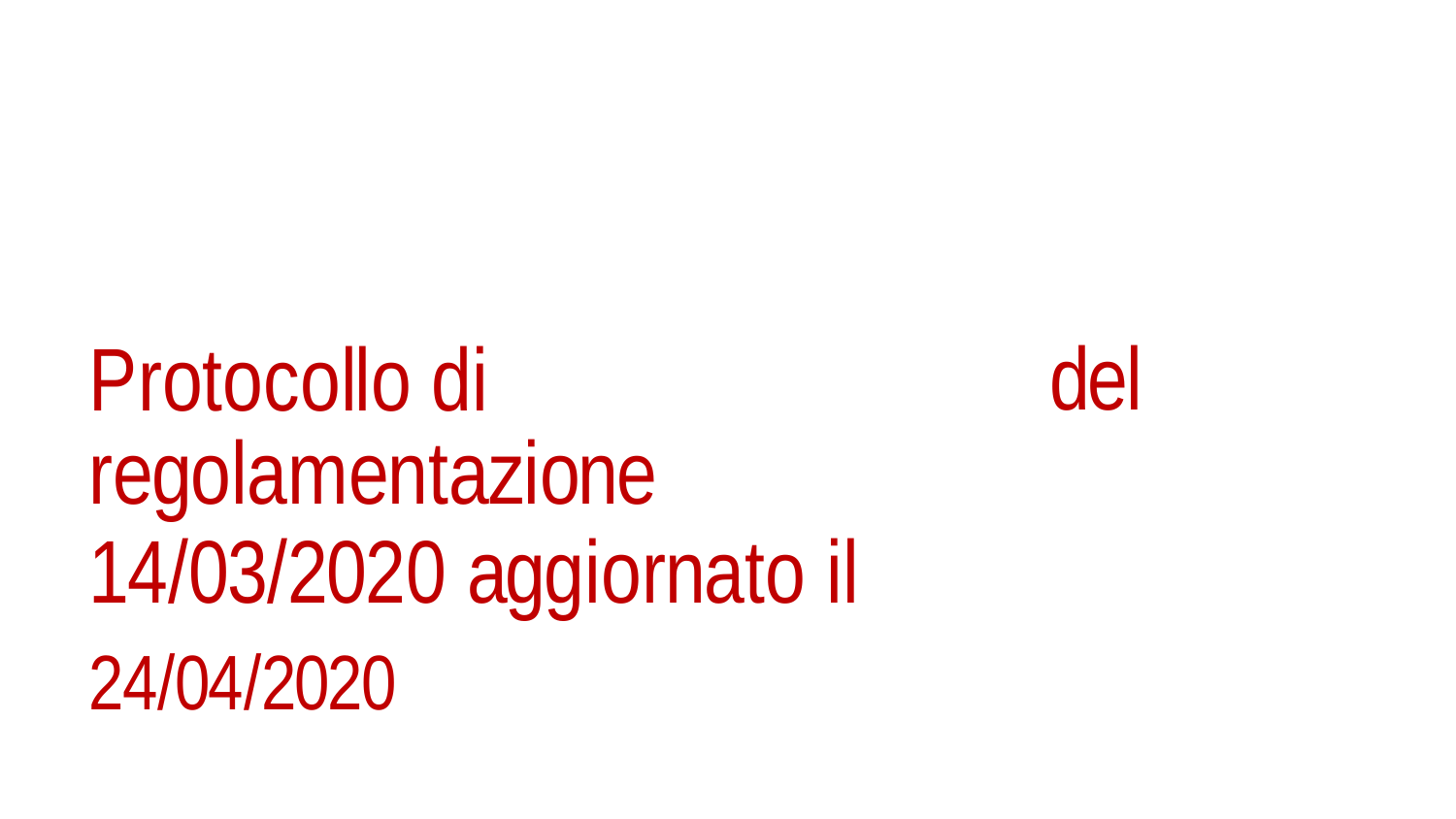

Protocollo di regolamentazione
14/03/2020 aggiornato il
24/04/2020
del